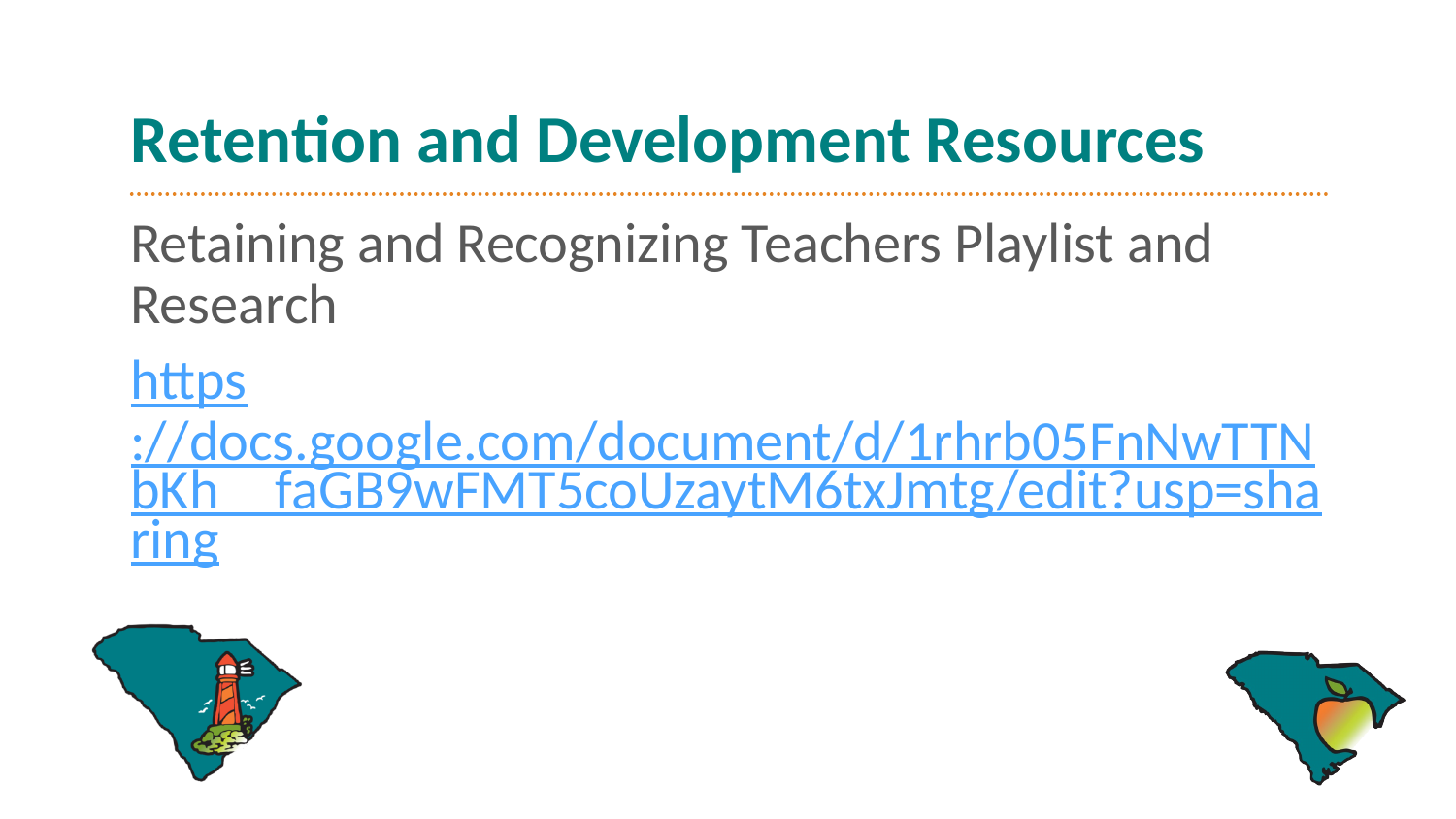

# Retention and Development Resources
Retaining and Recognizing Teachers Playlist and Research
https://docs.google.com/document/d/1rhrb05FnNwTTNbKh__faGB9wFMT5coUzaytM6txJmtg/edit?usp=sharing